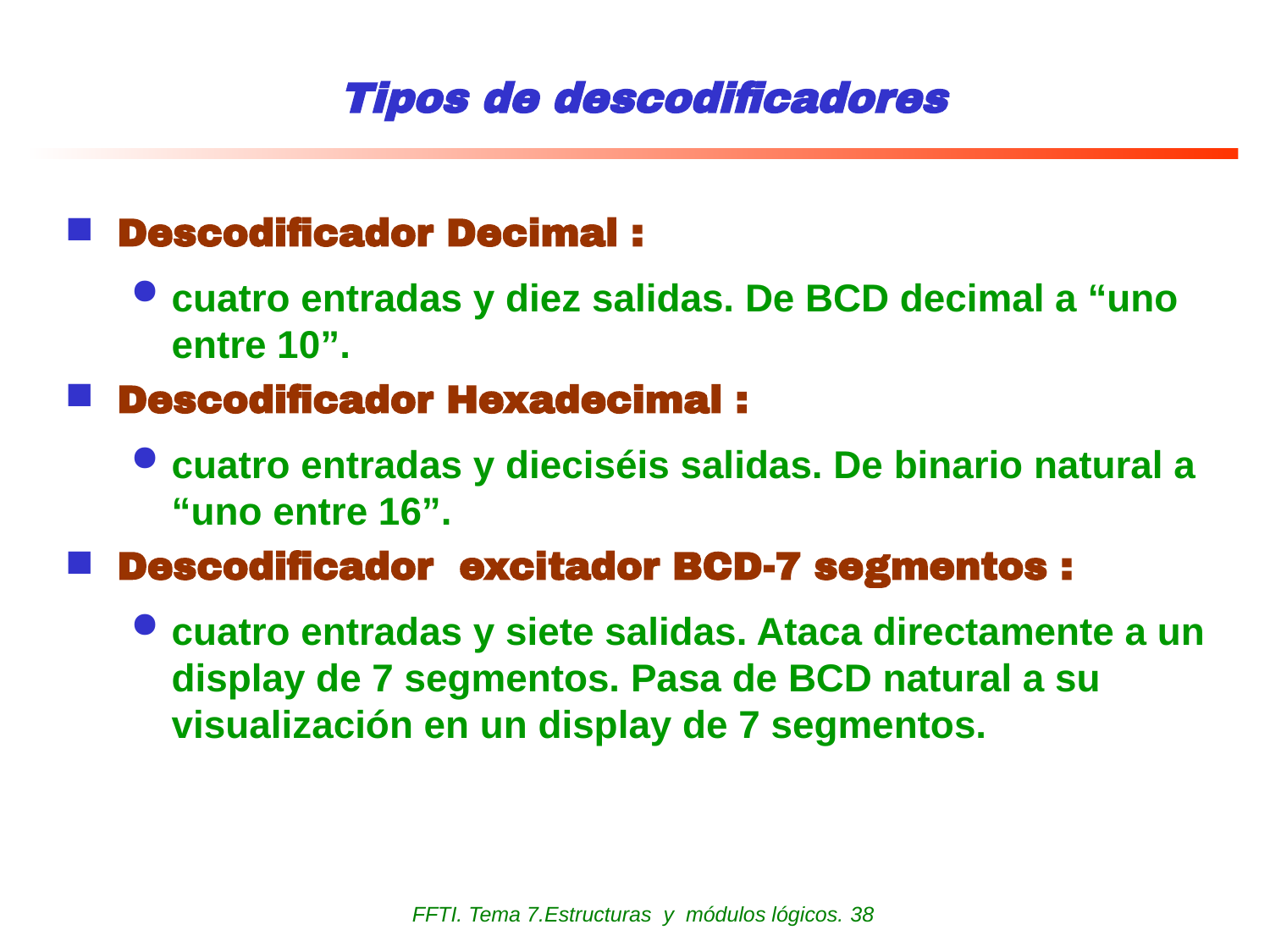

# Tipos de descodificadores
Descodificador Decimal :
cuatro entradas y diez salidas. De BCD decimal a “uno entre 10”.
Descodificador Hexadecimal :
cuatro entradas y dieciséis salidas. De binario natural a “uno entre 16”.
Descodificador  excitador BCD-7 segmentos :
cuatro entradas y siete salidas. Ataca directamente a un display de 7 segmentos. Pasa de BCD natural a su visualización en un display de 7 segmentos.

FFTI. Tema 7.Estructuras  y  módulos lógicos. 38